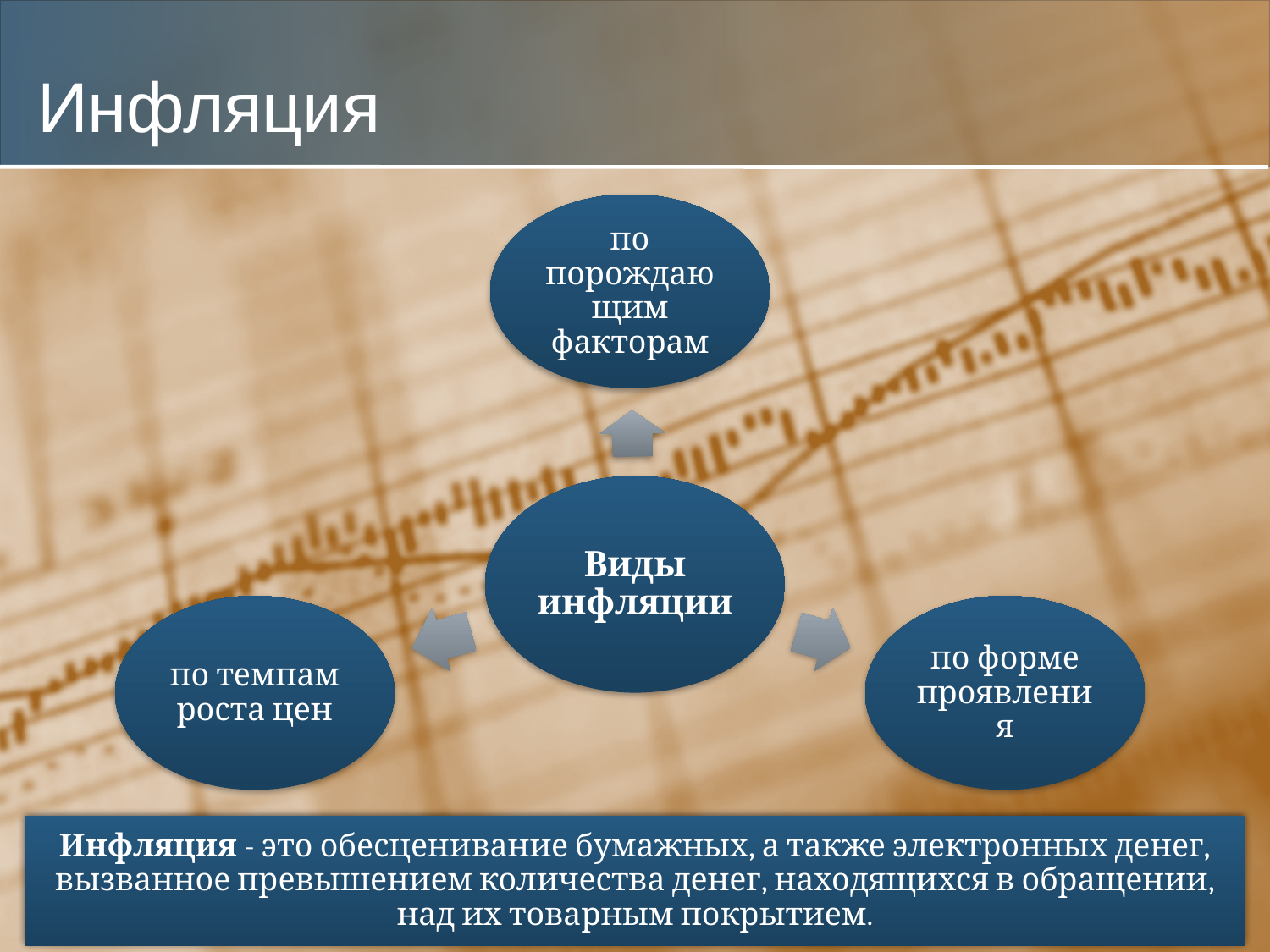

# Инфляция
Виды инфляции

по порождающим факторам

по форме проявления

по темпам роста цен

Инфляция - это обесценивание бумажных, а также электронных денег, вызванное превышением количества денег, находящихся в обращении, над их товарным покрытием.